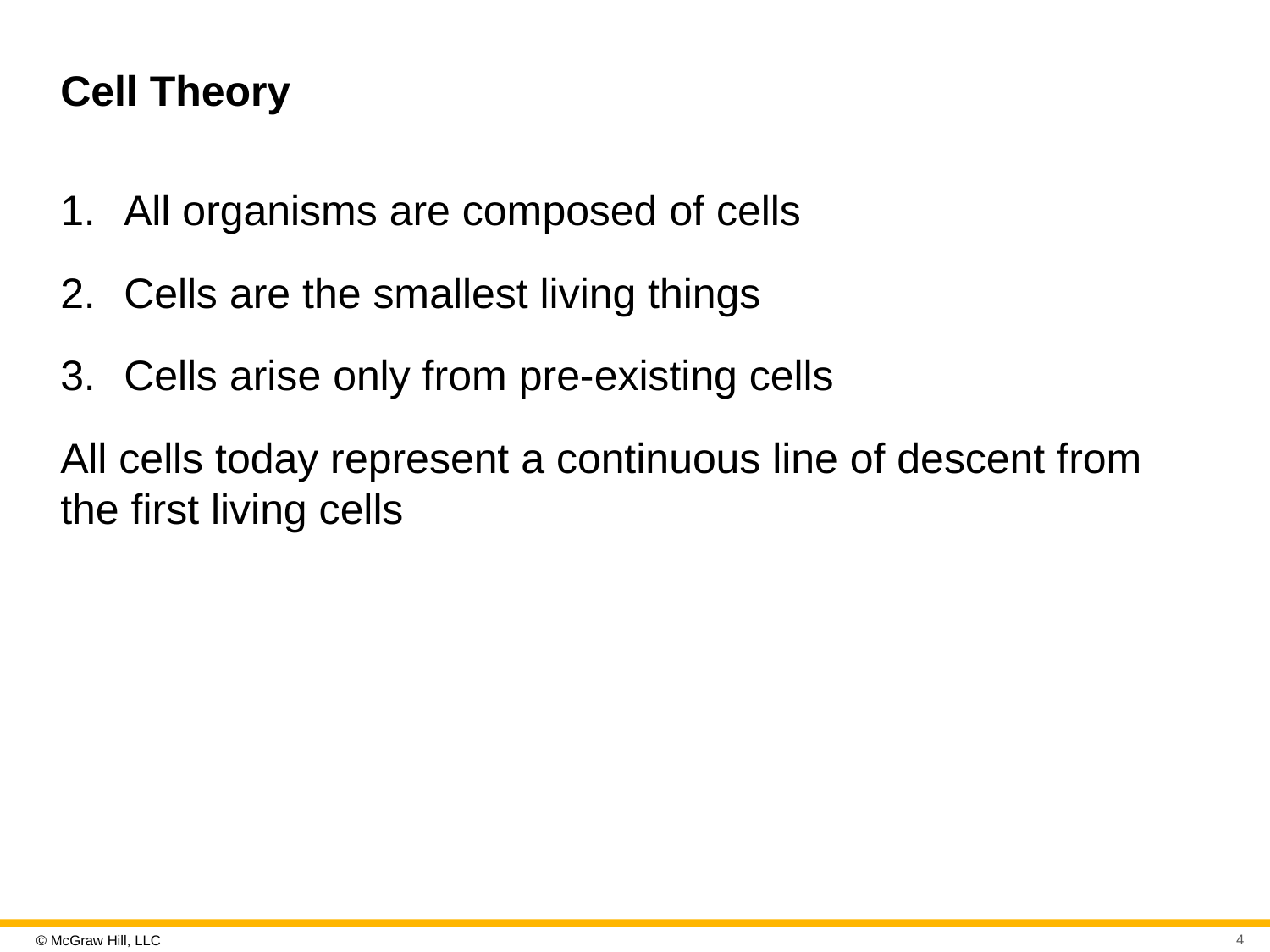

# Cell Theory
All organisms are composed of cells
Cells are the smallest living things
Cells arise only from pre-existing cells
All cells today represent a continuous line of descent from the first living cells
4